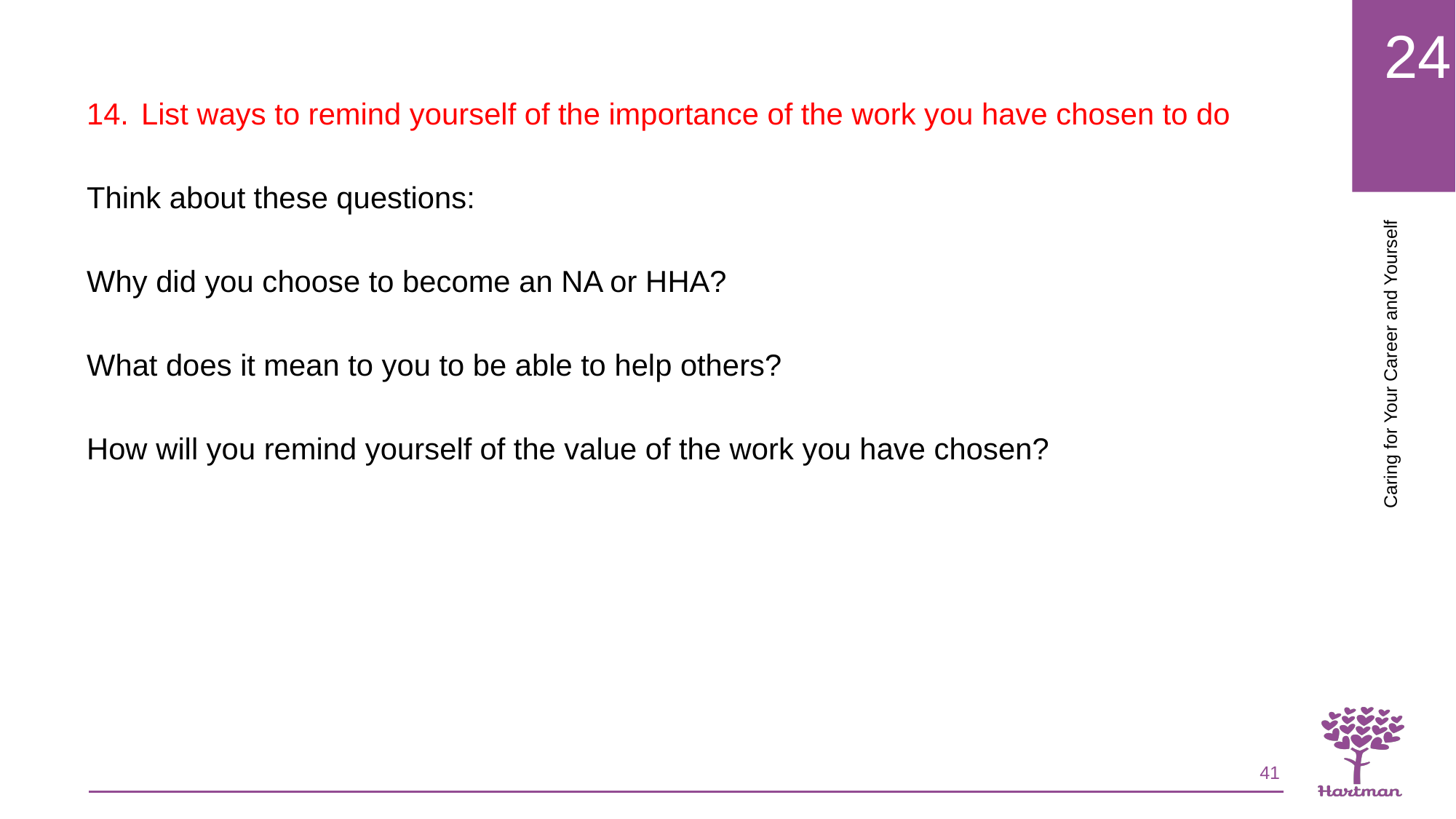

List ways to remind yourself of the importance of the work you have chosen to do

Think about these questions:

Why did you choose to become an NA or HHA?

What does it mean to you to be able to help others?

How will you remind yourself of the value of the work you have chosen?

41